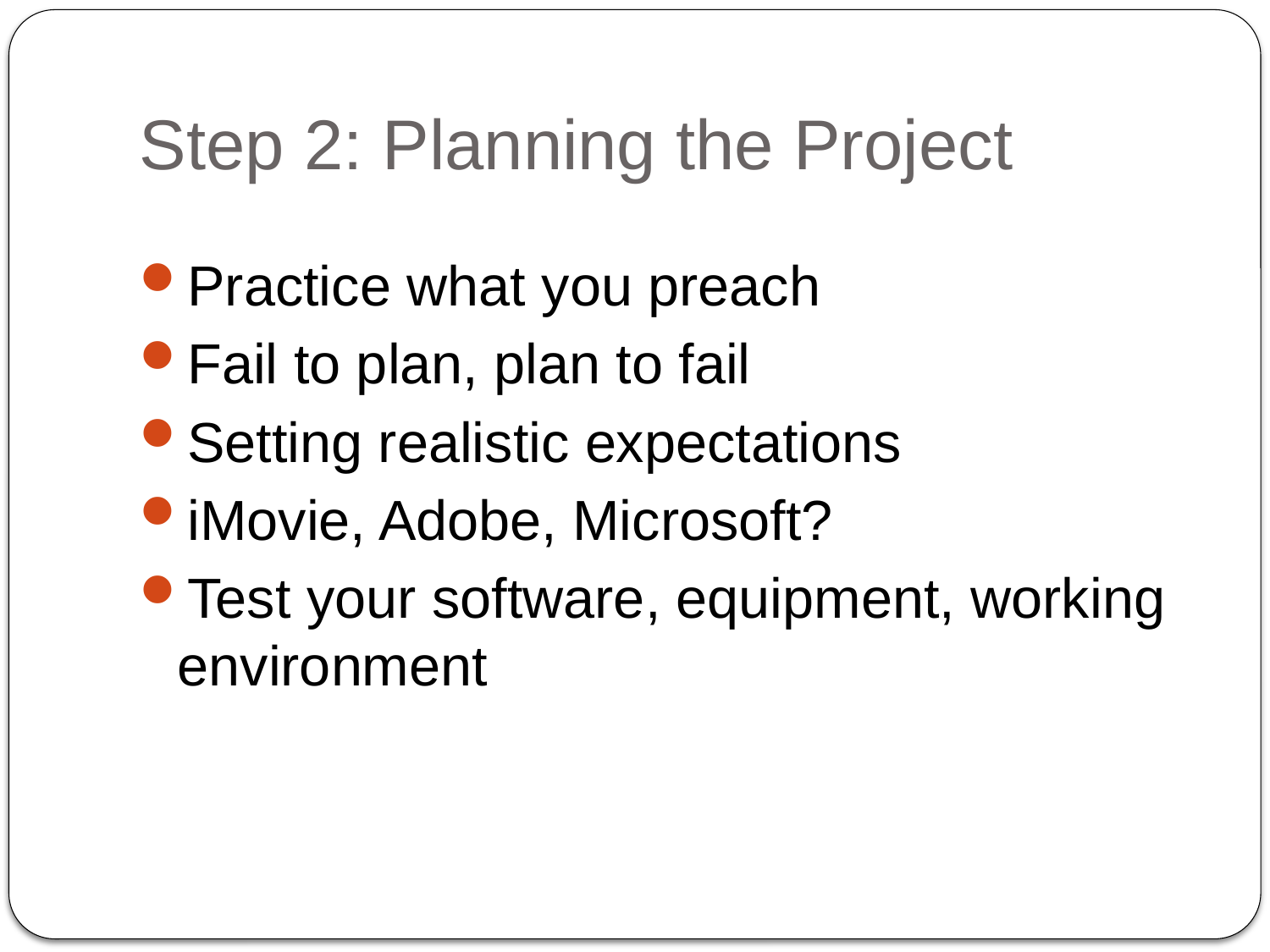

# Step 2: Planning the Project
Practice what you preach
Fail to plan, plan to fail
Setting realistic expectations
iMovie, Adobe, Microsoft?
Test your software, equipment, working environment